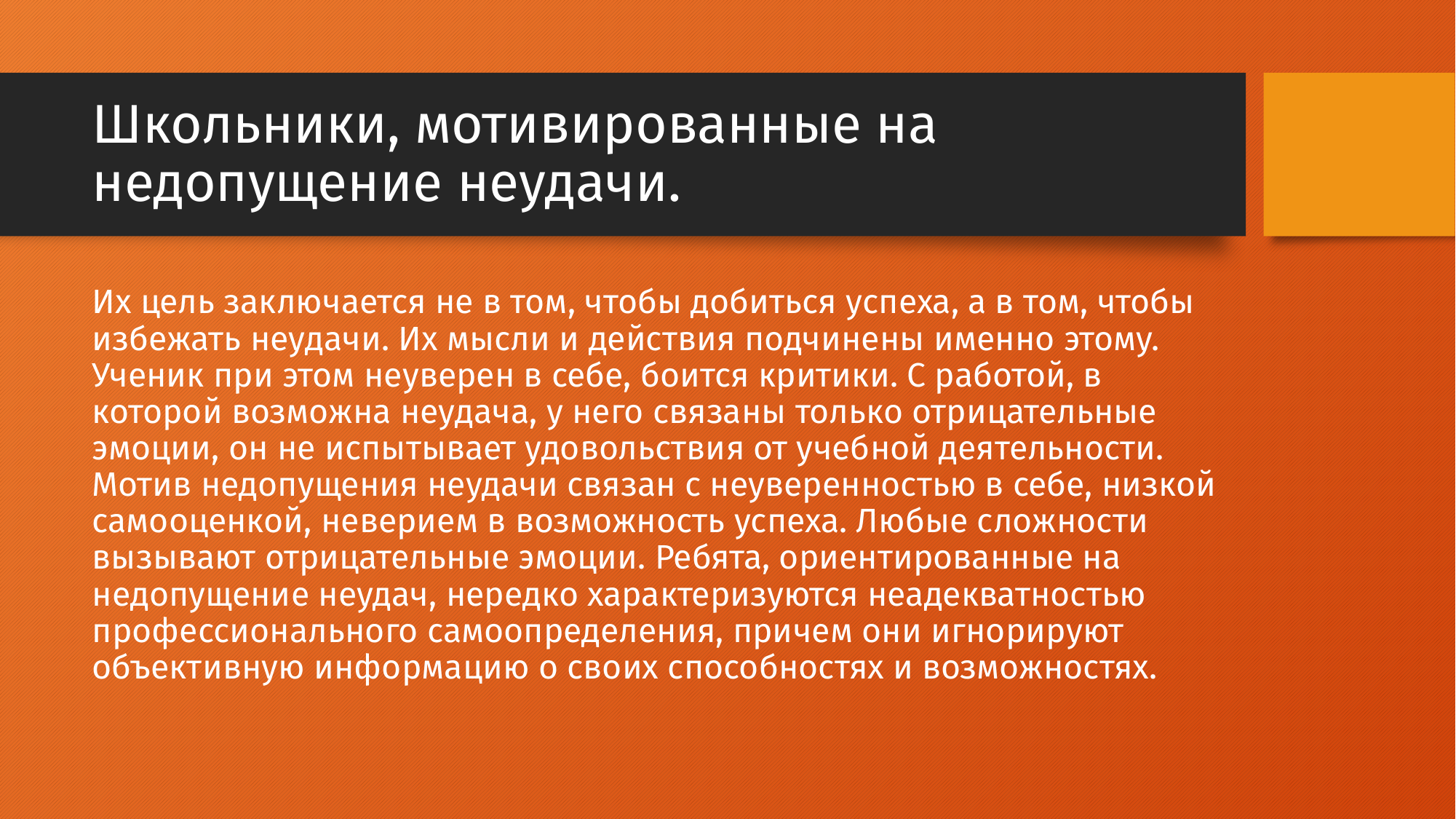

# Школьники, мотивированные на недопущение неудачи.
Их цель заключается не в том, чтобы добиться успеха, а в том, чтобы избежать неудачи. Их мысли и действия подчинены именно этому. Ученик при этом неуверен в себе, боится критики. С работой, в которой возможна неудача, у него связаны только отрицательные эмоции, он не испытывает удовольствия от учебной деятельности. Мотив недопущения неудачи связан с неуверенностью в себе, низкой самооценкой, неверием в возможность успеха. Любые сложности вызывают отрицательные эмоции. Ребята, ориентированные на недопущение неудач, нередко характеризуются неадекватностью профессионального самоопределения, причем они игнорируют объективную информацию о своих способностях и возможностях.